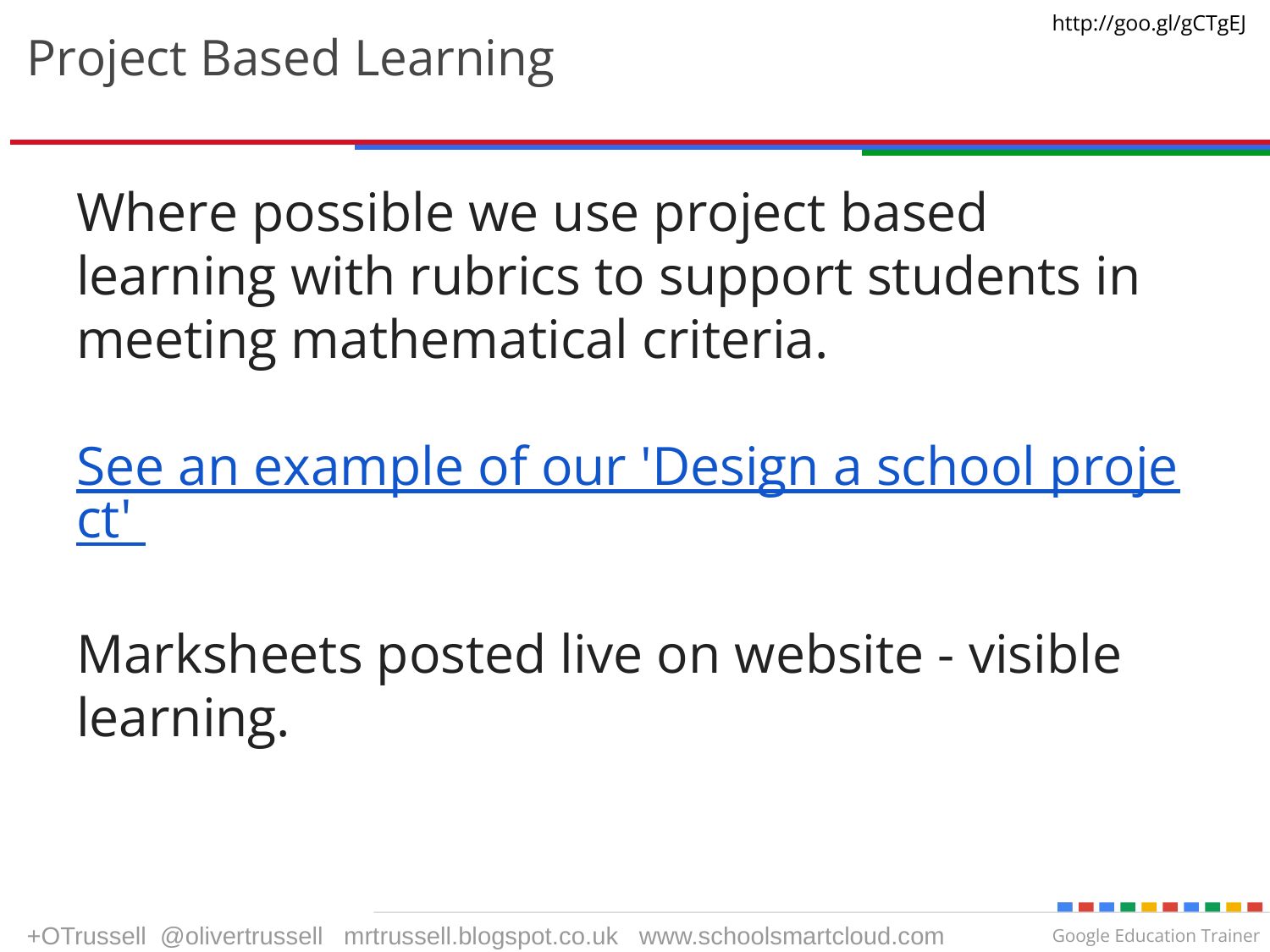

# Project Based Learning
Where possible we use project based learning with rubrics to support students in meeting mathematical criteria.

See an example of our 'Design a school project'

Marksheets posted live on website - visible learning.